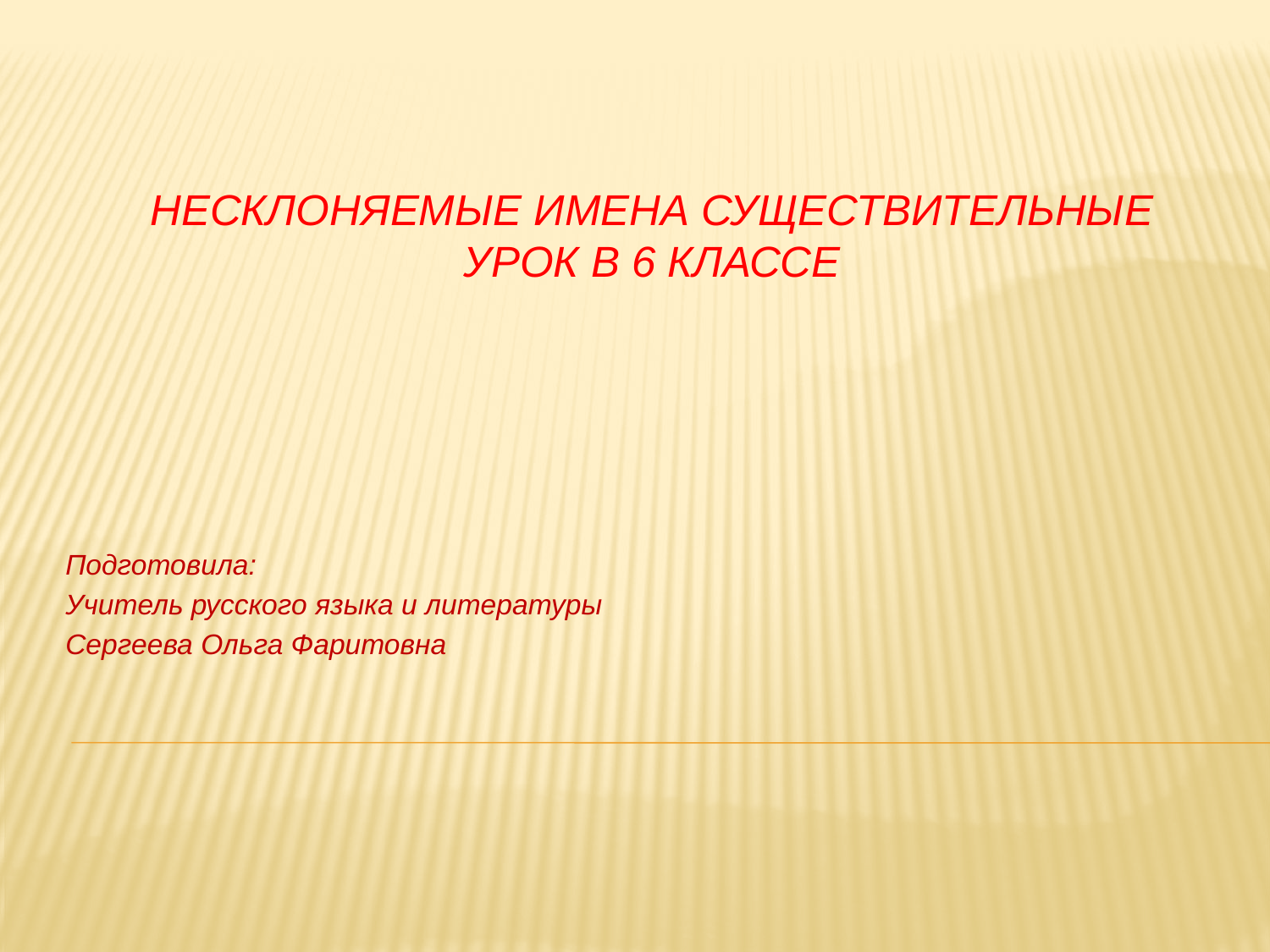

# Несклоняемые имена существительные Урок в 6 классе
Подготовила:
Учитель русского языка и литературы
Сергеева Ольга Фаритовна